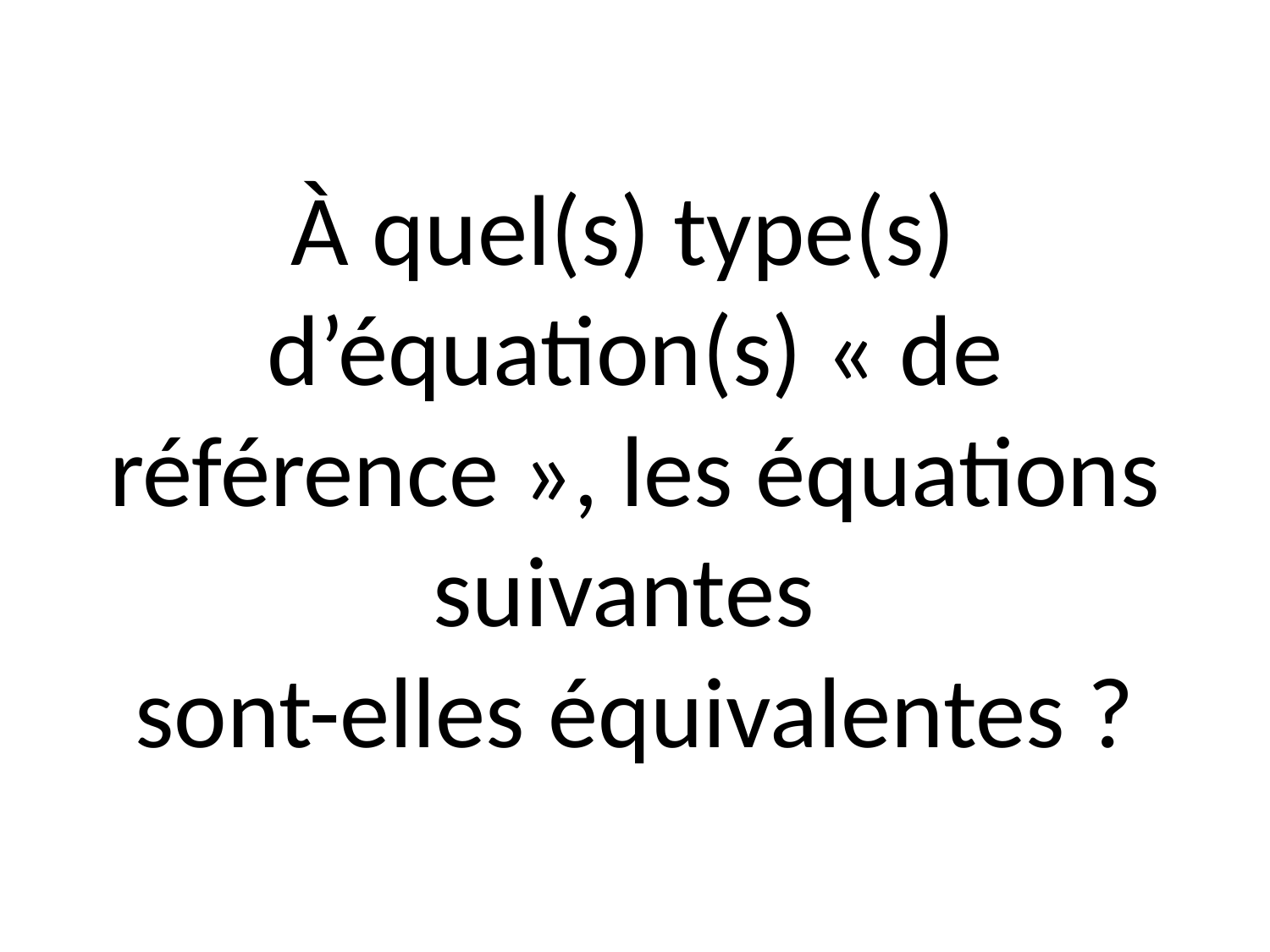

# À quel(s) type(s) d’équation(s) « de référence », les équations suivantes sont-elles équivalentes ?